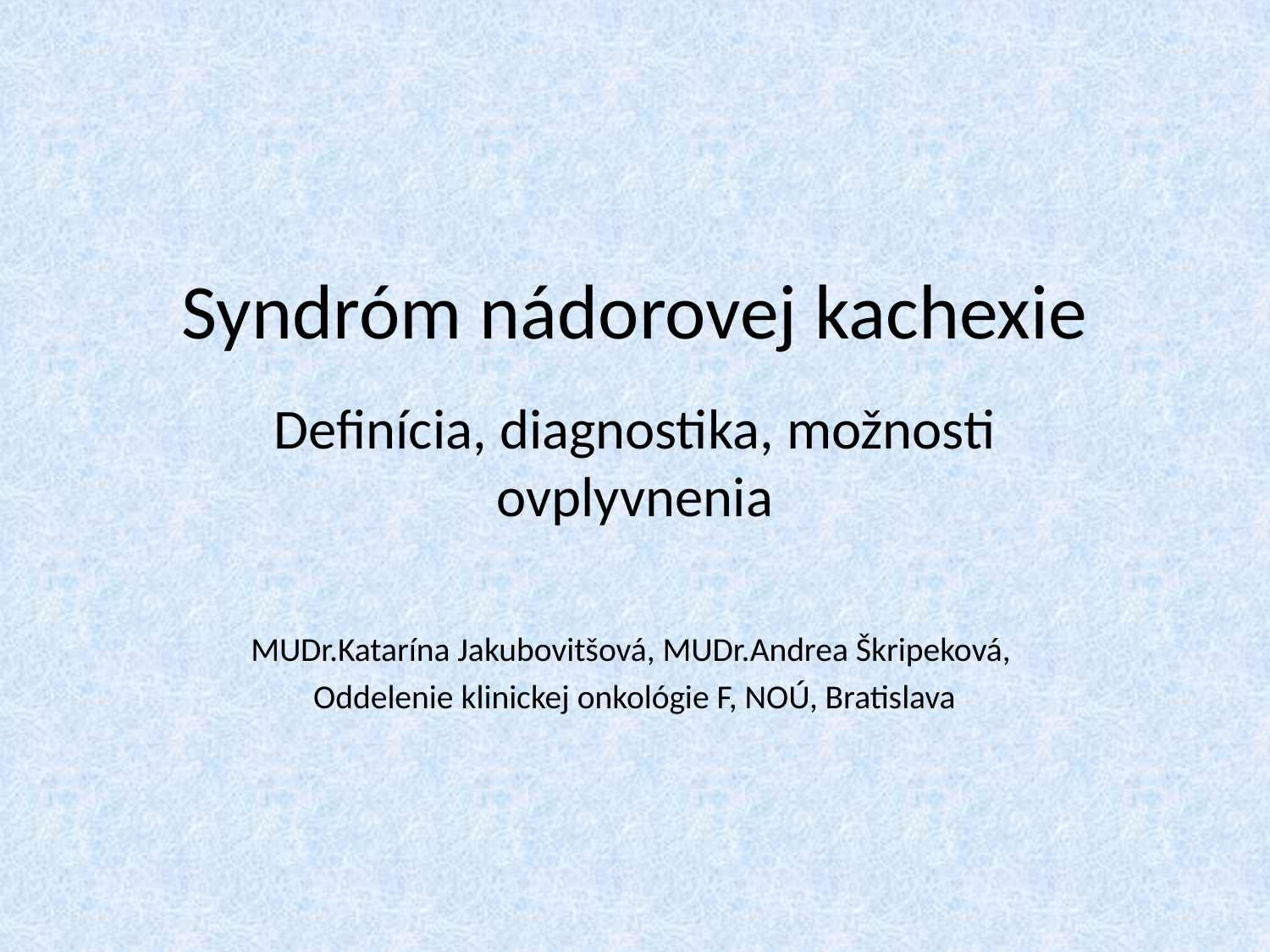

# Syndróm nádorovej kachexie
Definícia, diagnostika, možnosti ovplyvnenia

MUDr.Katarína Jakubovitšová, MUDr.Andrea Škripeková,
Oddelenie klinickej onkológie F, NOÚ, Bratislava